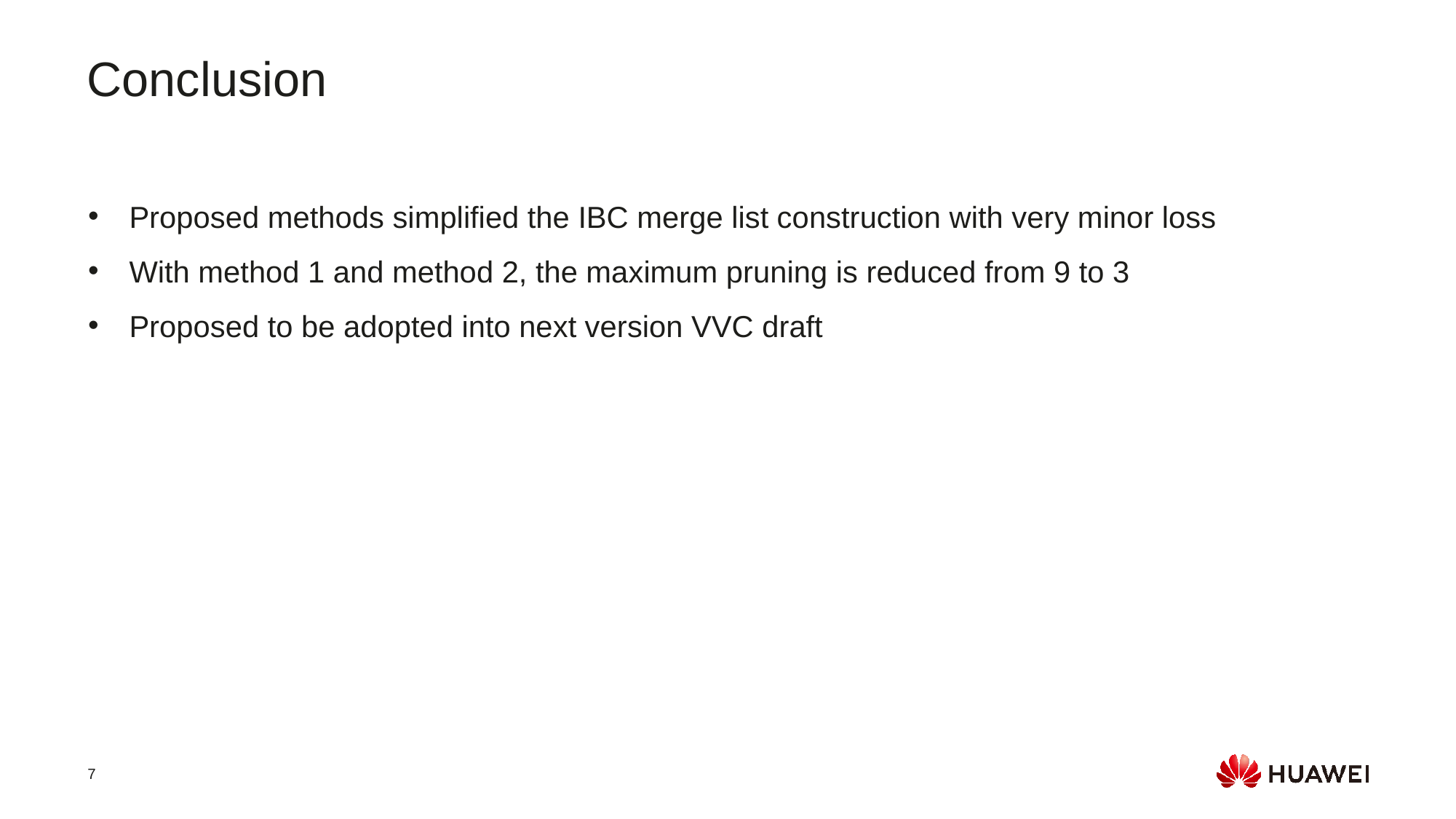

Conclusion
Proposed methods simplified the IBC merge list construction with very minor loss
With method 1 and method 2, the maximum pruning is reduced from 9 to 3
Proposed to be adopted into next version VVC draft